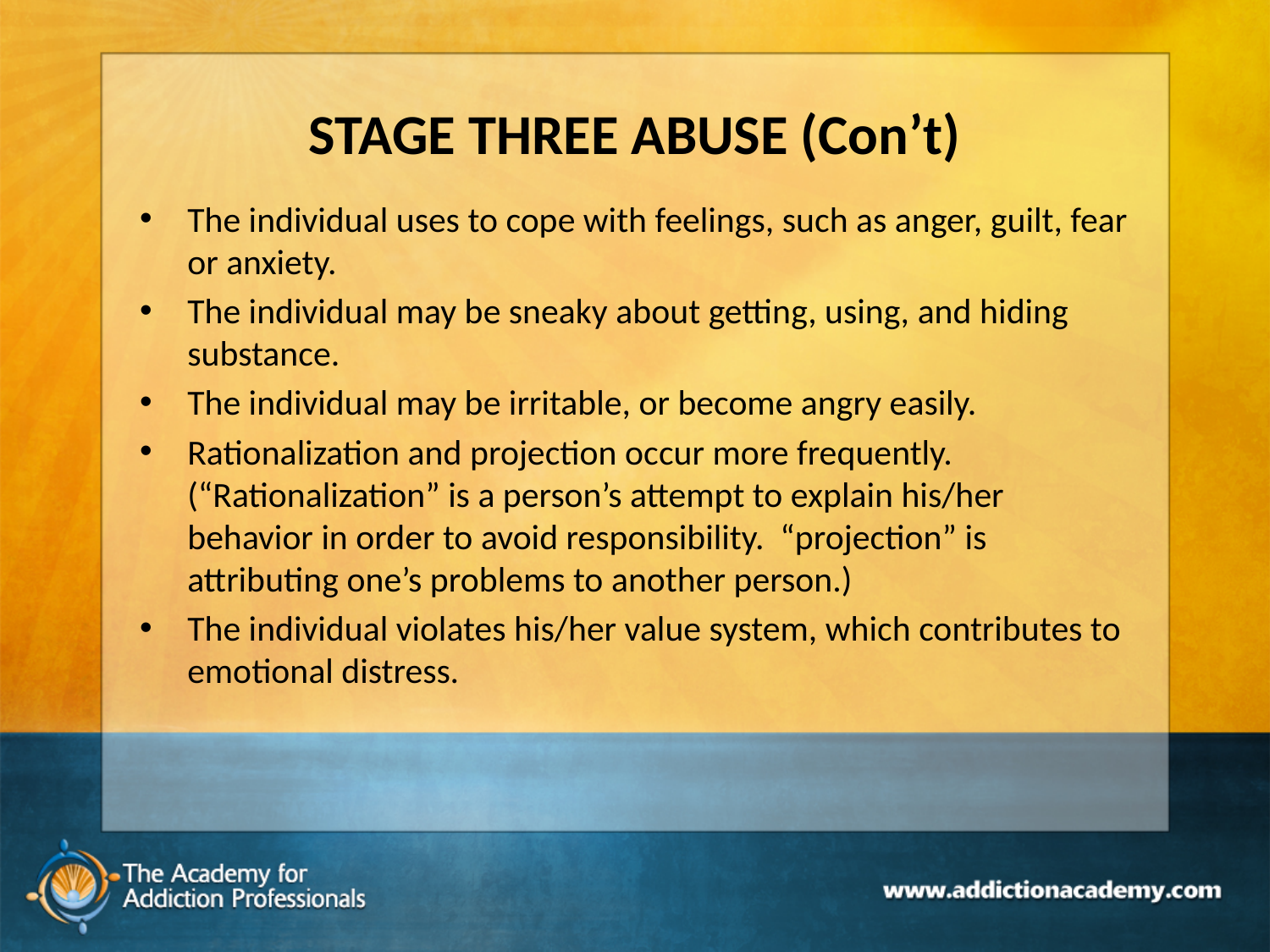

# STAGE THREE ABUSE (Con’t)
The individual uses to cope with feelings, such as anger, guilt, fear or anxiety.
The individual may be sneaky about getting, using, and hiding substance.
The individual may be irritable, or become angry easily.
Rationalization and projection occur more frequently. (“Rationalization” is a person’s attempt to explain his/her behavior in order to avoid responsibility.  “projection” is attributing one’s problems to another person.)
The individual violates his/her value system, which contributes to emotional distress.